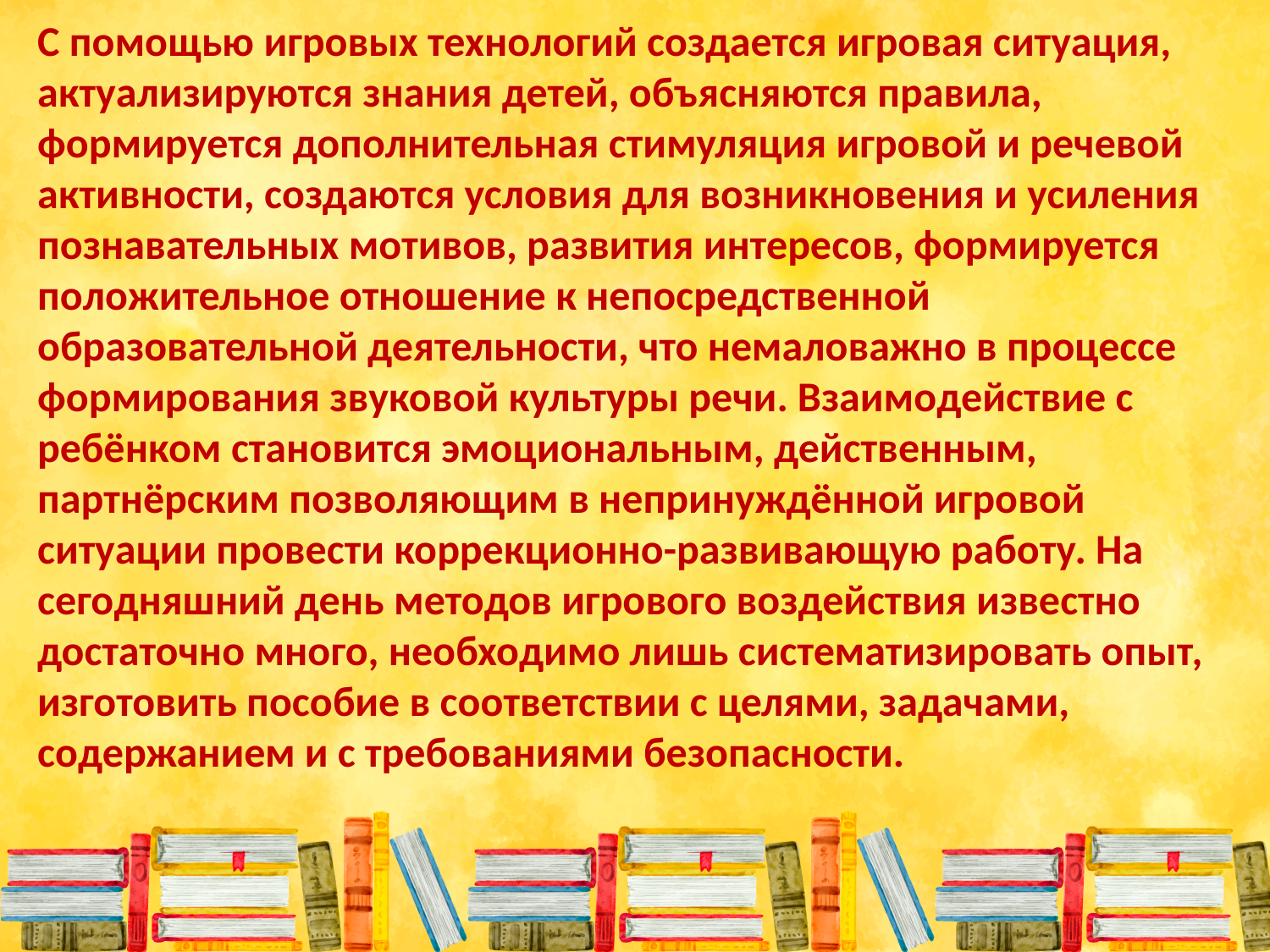

С помощью игровых технологий создается игровая ситуация, актуализируются знания детей, объясняются правила, формируется дополнительная стимуляция игровой и речевой активности, создаются условия для возникновения и усиления познавательных мотивов, развития интересов, формируется положительное отношение к непосредственной образовательной деятельности, что немаловажно в процессе формирования звуковой культуры речи. Взаимодействие с ребёнком становится эмоциональным, действенным, партнёрским позволяющим в непринуждённой игровой ситуации провести коррекционно-развивающую работу. На сегодняшний день методов игрового воздействия известно достаточно много, необходимо лишь систематизировать опыт, изготовить пособие в соответствии с целями, задачами, содержанием и с требованиями безопасности.